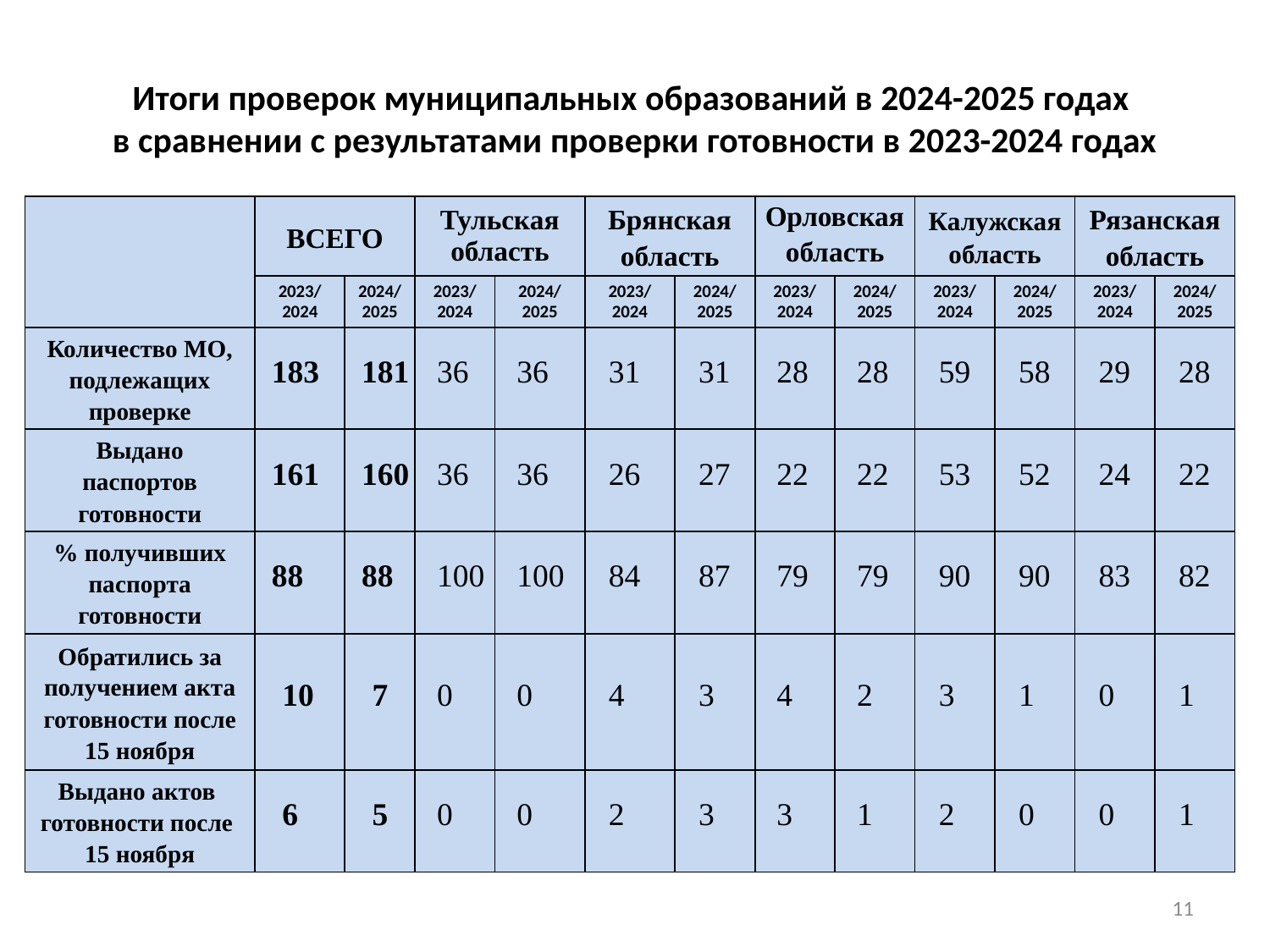

# Итоги проверок муниципальных образований в 2024-2025 годах в сравнении с результатами проверки готовности в 2023-2024 годах
|  | ВСЕГО |  | Тульская область |  | Брянская область |  | Орловская область |  | Калужская область |  | Рязанская область |  |
| --- | --- | --- | --- | --- | --- | --- | --- | --- | --- | --- | --- | --- |
|  | 2023/ 2024 | 2024/2025 | 2023/ 2024 | 2024/ 2025 | 2023/ 2024 | 2024/ 2025 | 2023/ 2024 | 2024/ 2025 | 2023/ 2024 | 2024/ 2025 | 2023/ 2024 | 2024/ 2025 |
| Количество МО, подлежащих проверке | 183 | 181 | 36 | 36 | 31 | 31 | 28 | 28 | 59 | 58 | 29 | 28 |
| Выдано паспортов готовности | 161 | 160 | 36 | 36 | 26 | 27 | 22 | 22 | 53 | 52 | 24 | 22 |
| % получивших паспорта готовности | 88 | 88 | 100 | 100 | 84 | 87 | 79 | 79 | 90 | 90 | 83 | 82 |
| Обратились за получением акта готовности после 15 ноября | 10 | 7 | 0 | 0 | 4 | 3 | 4 | 2 | 3 | 1 | 0 | 1 |
| Выдано актов готовности после 15 ноября | 6 | 5 | 0 | 0 | 2 | 3 | 3 | 1 | 2 | 0 | 0 | 1 |
11